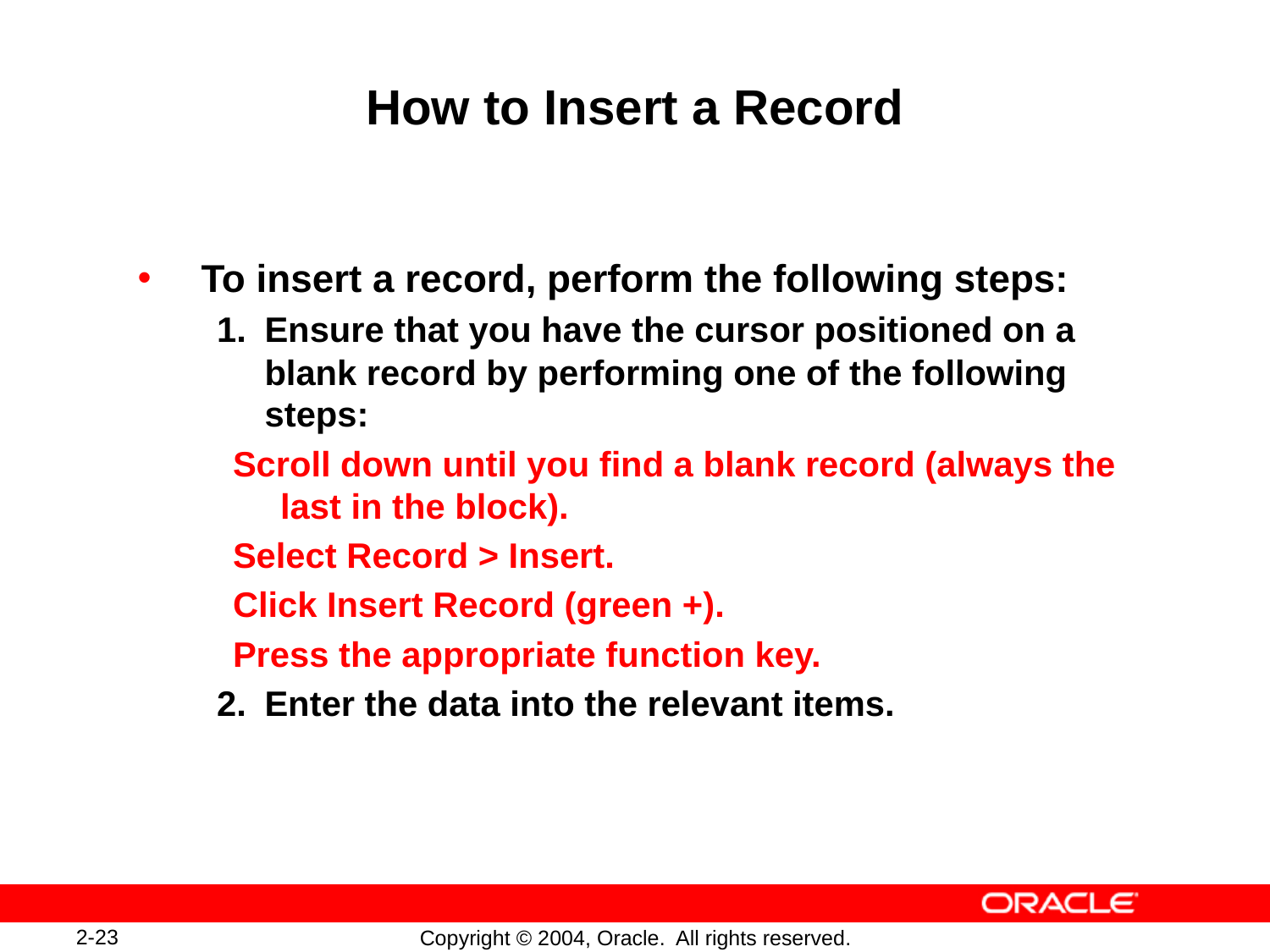

# How to Insert a Record
To insert a record, perform the following steps:
1.	Ensure that you have the cursor positioned on a blank record by performing one of the following steps:
Scroll down until you find a blank record (always the last in the block).
Select Record > Insert.
Click Insert Record (green +).
Press the appropriate function key.
2.	Enter the data into the relevant items.